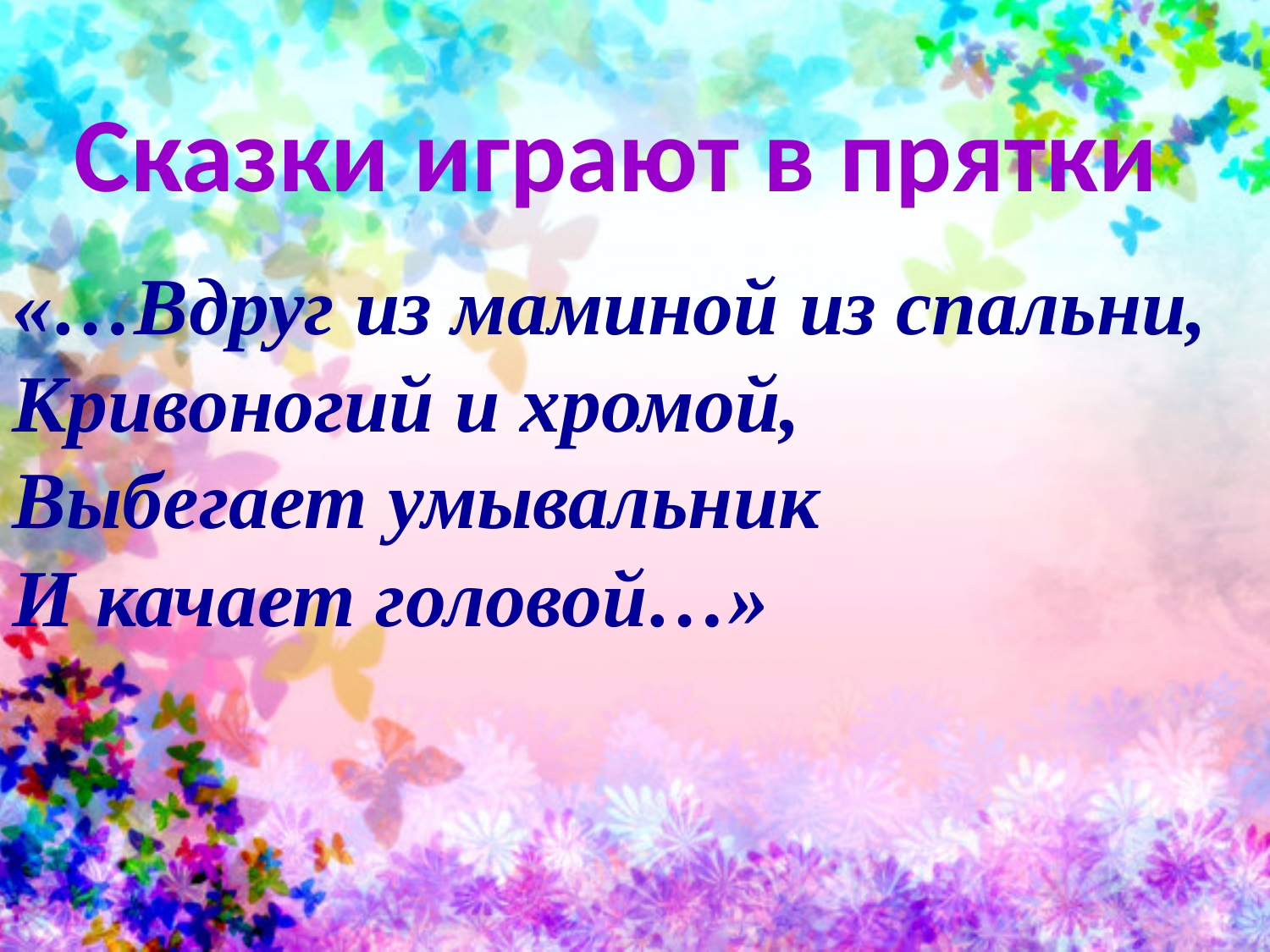

Сказки играют в прятки
«…Вдруг из маминой из спальни,
Кривоногий и хромой,
Выбегает умывальник
И качает головой…»